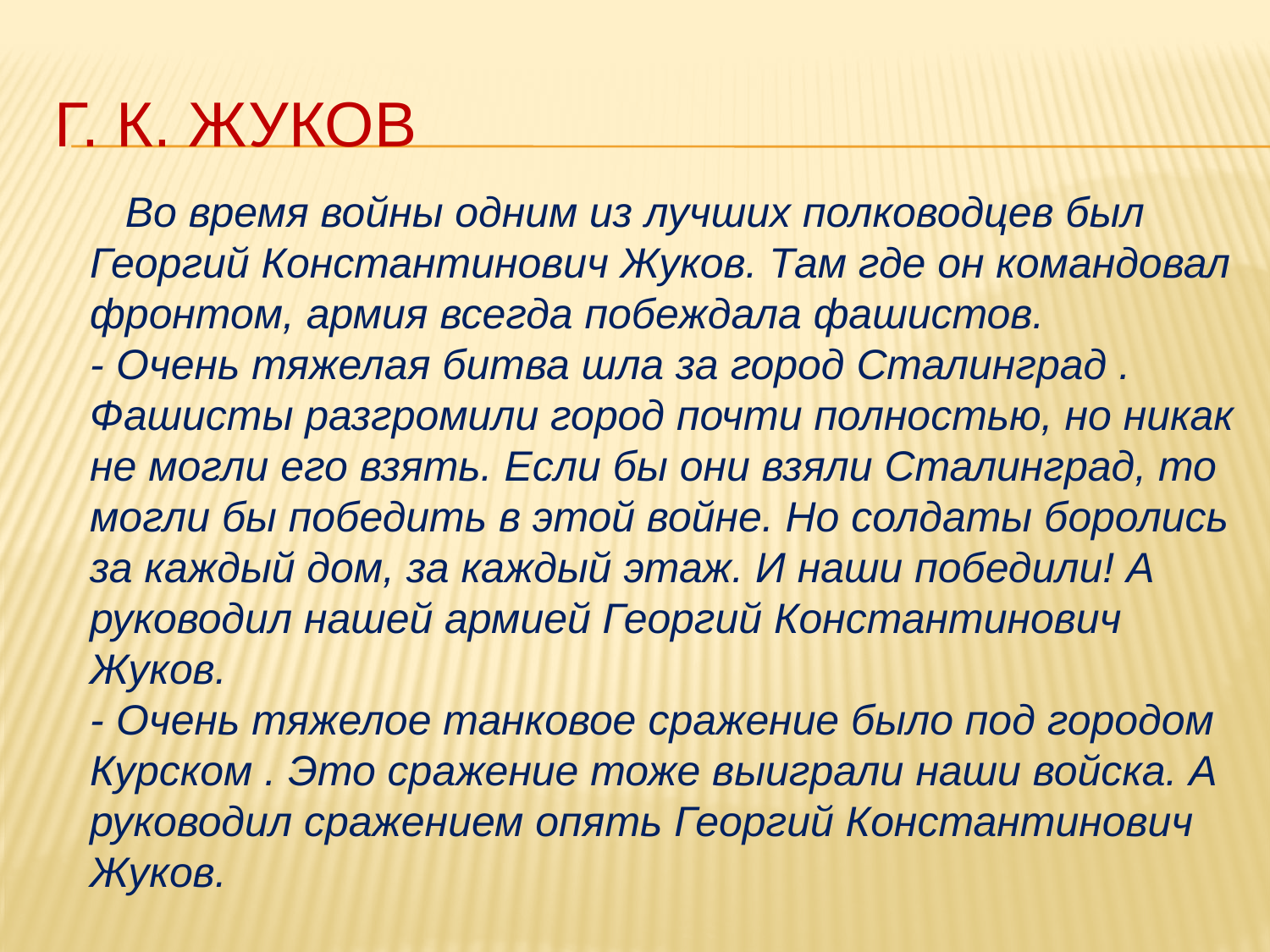

# Г. К. ЖУКОВ
       Во время войны одним из лучших полководцев был Георгий Константинович Жуков. Там где он командовал фронтом, армия всегда побеждала фашистов.
- Очень тяжелая битва шла за город Сталинград .
Фашисты разгромили город почти полностью, но никак не могли его взять. Если бы они взяли Сталинград, то могли бы победить в этой войне. Но солдаты боролись за каждый дом, за каждый этаж. И наши победили! А руководил нашей армией Георгий Константинович Жуков.
- Очень тяжелое танковое сражение было под городом Курском . Это сражение тоже выиграли наши войска. А руководил сражением опять Георгий Константинович Жуков.